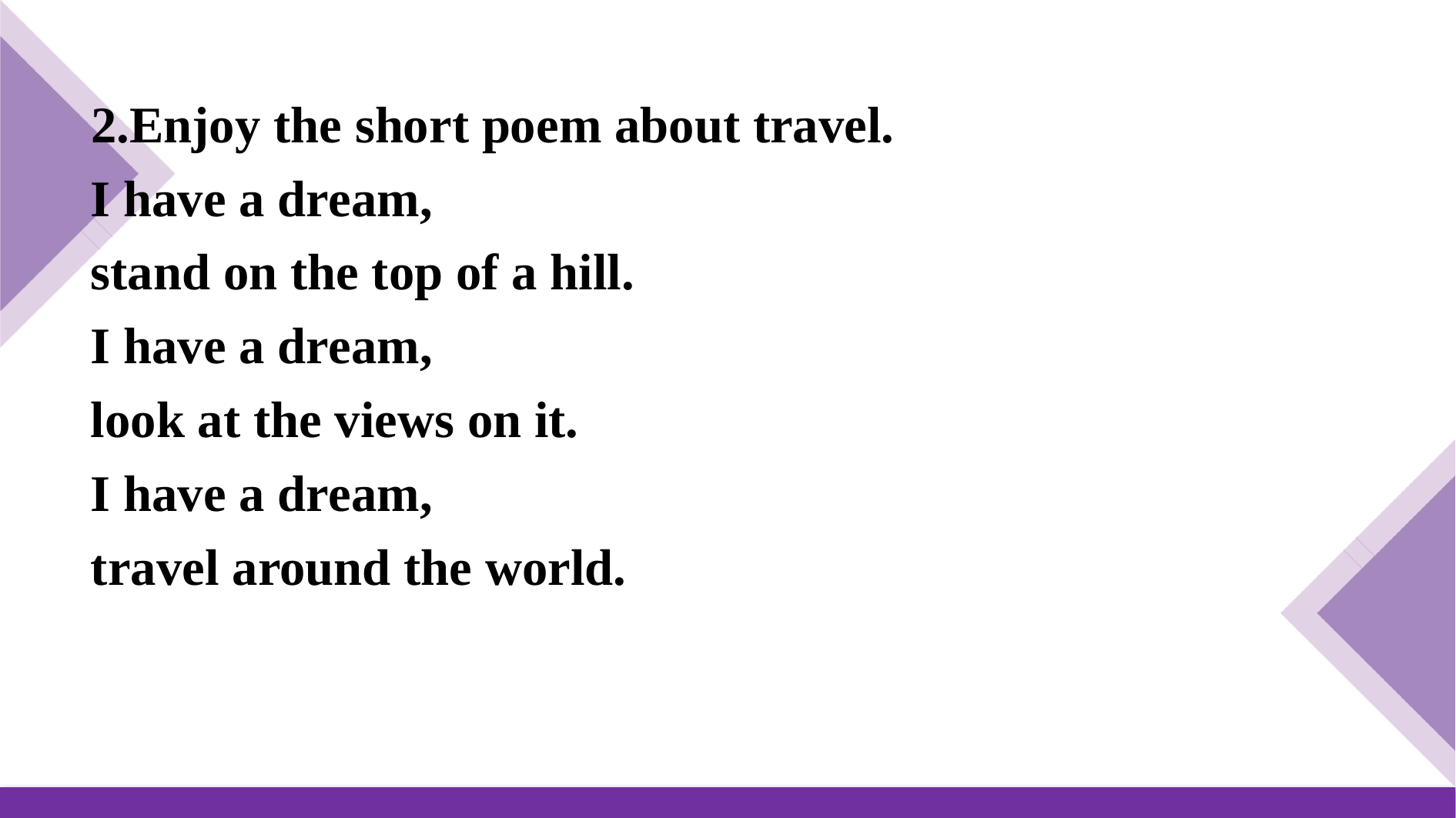

2.Enjoy the short poem about travel.
I have a dream,
stand on the top of a hill.
I have a dream,
look at the views on it.
I have a dream,
travel around the world.